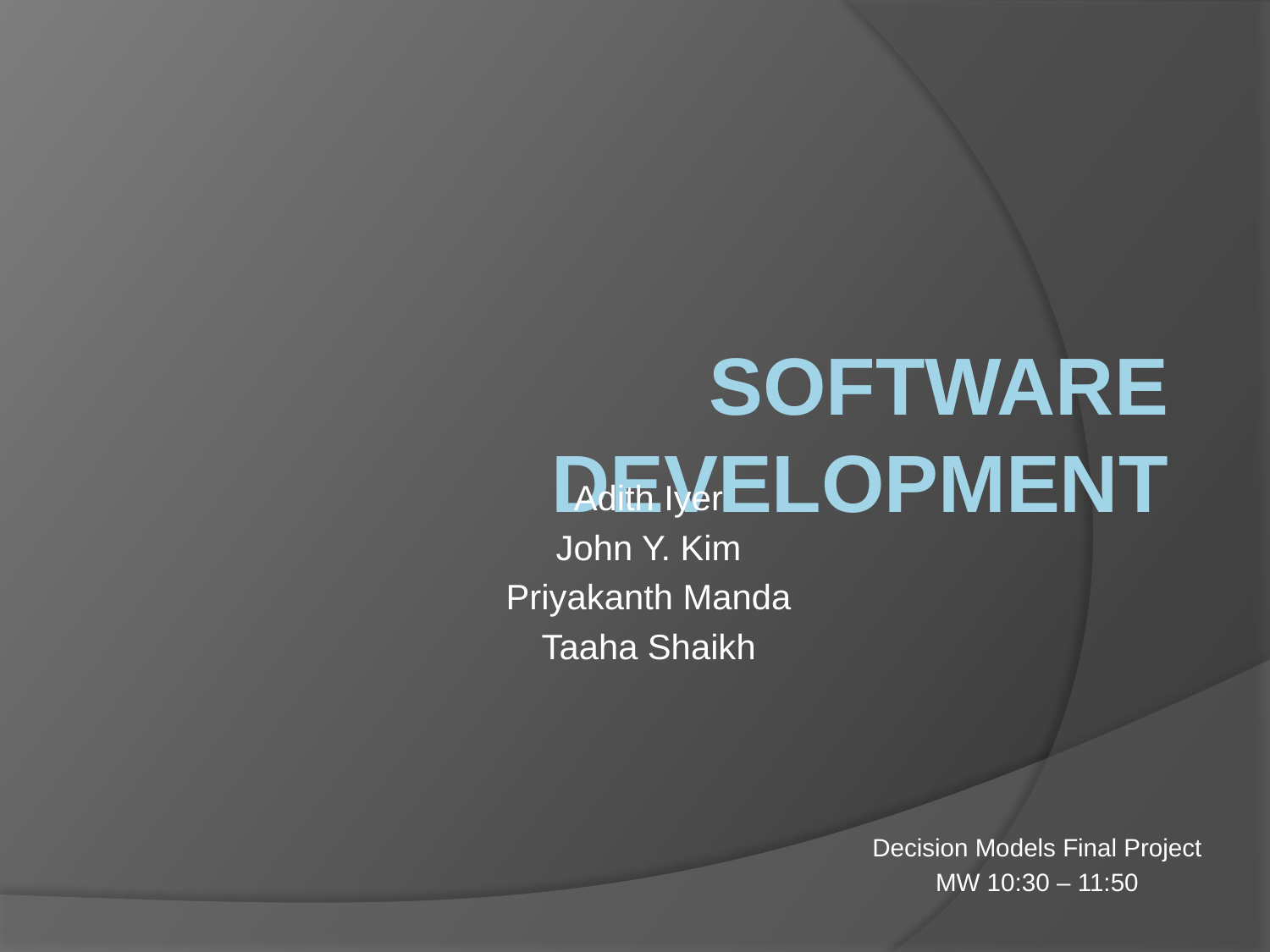

# Software Development
Adith Iyer
John Y. Kim
Priyakanth Manda
Taaha Shaikh
Decision Models Final Project
MW 10:30 – 11:50